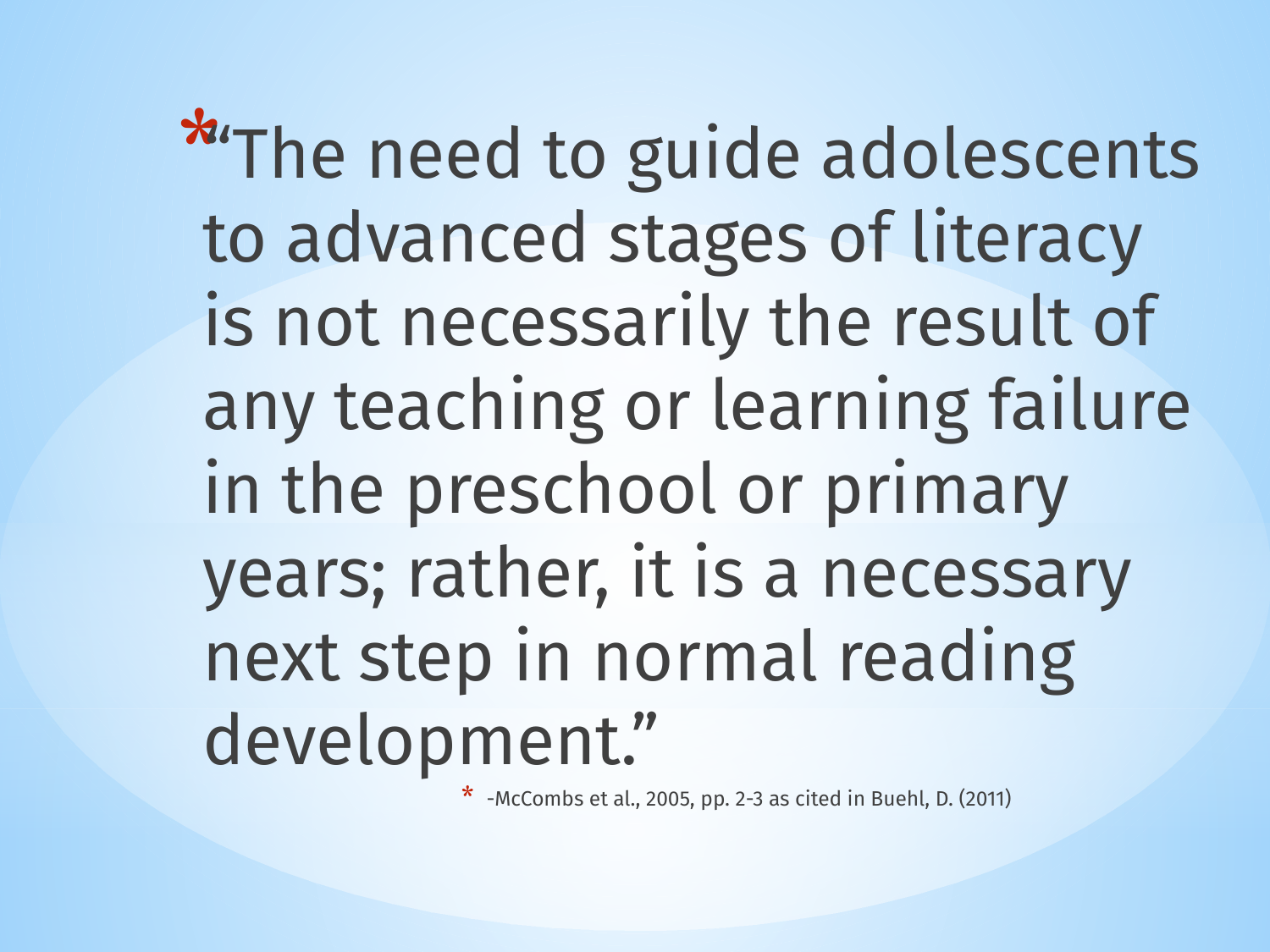

“The need to guide adolescents to advanced stages of literacy is not necessarily the result of any teaching or learning failure in the preschool or primary years; rather, it is a necessary next step in normal reading development.”
-McCombs et al., 2005, pp. 2-3 as cited in Buehl, D. (2011)